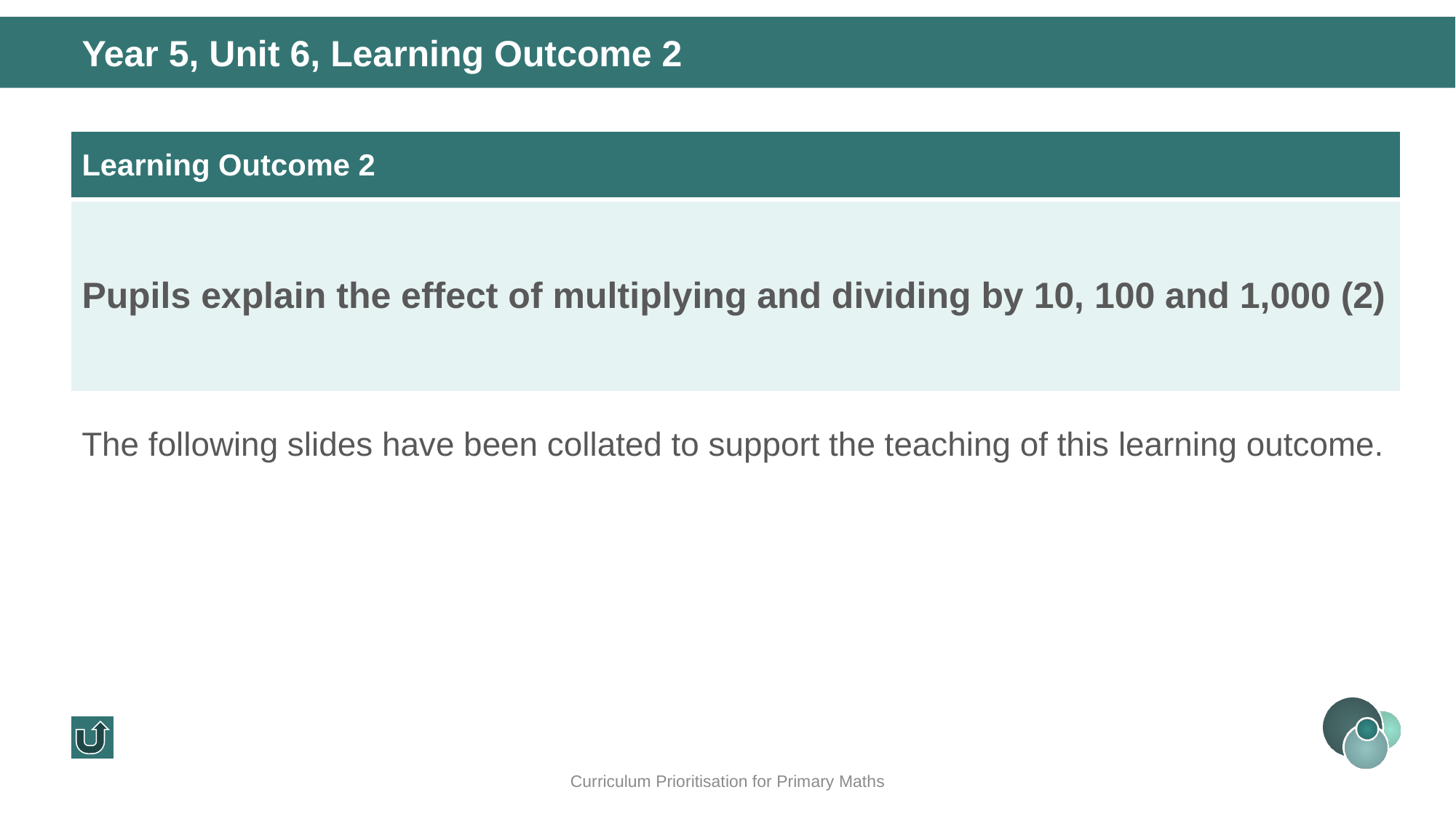

Year 5, Unit 6, Learning Outcome 2
| Learning Outcome 2 |
| --- |
| Pupils explain the effect of multiplying and dividing by 10, 100 and 1,000 (2) |
The following slides have been collated to support the teaching of this learning outcome.

Curriculum Prioritisation for Primary Maths